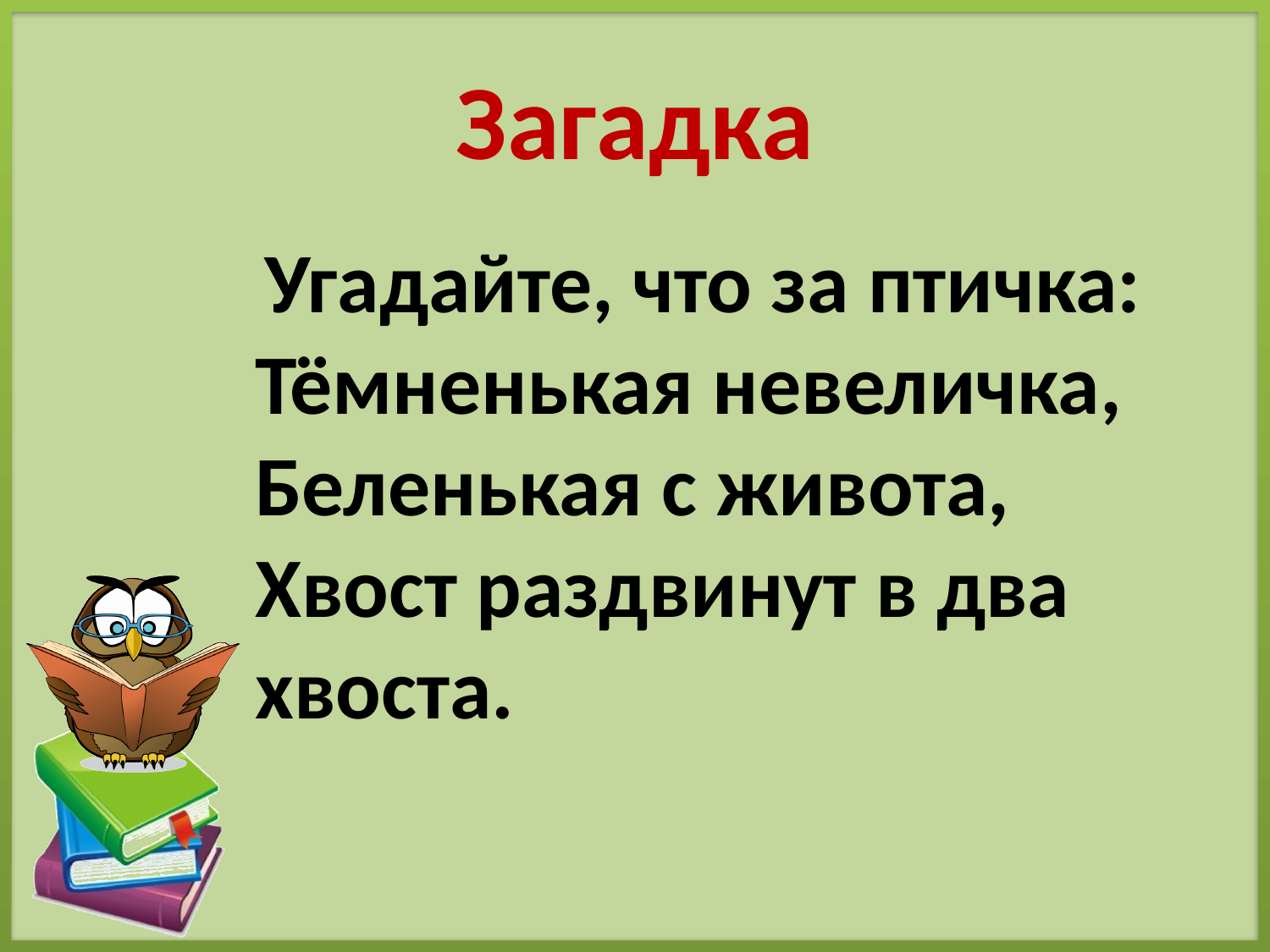

# Загадка
   Угадайте, что за птичка:
Тёмненькая невеличка,
Беленькая с живота,
Хвост раздвинут в два хвоста.